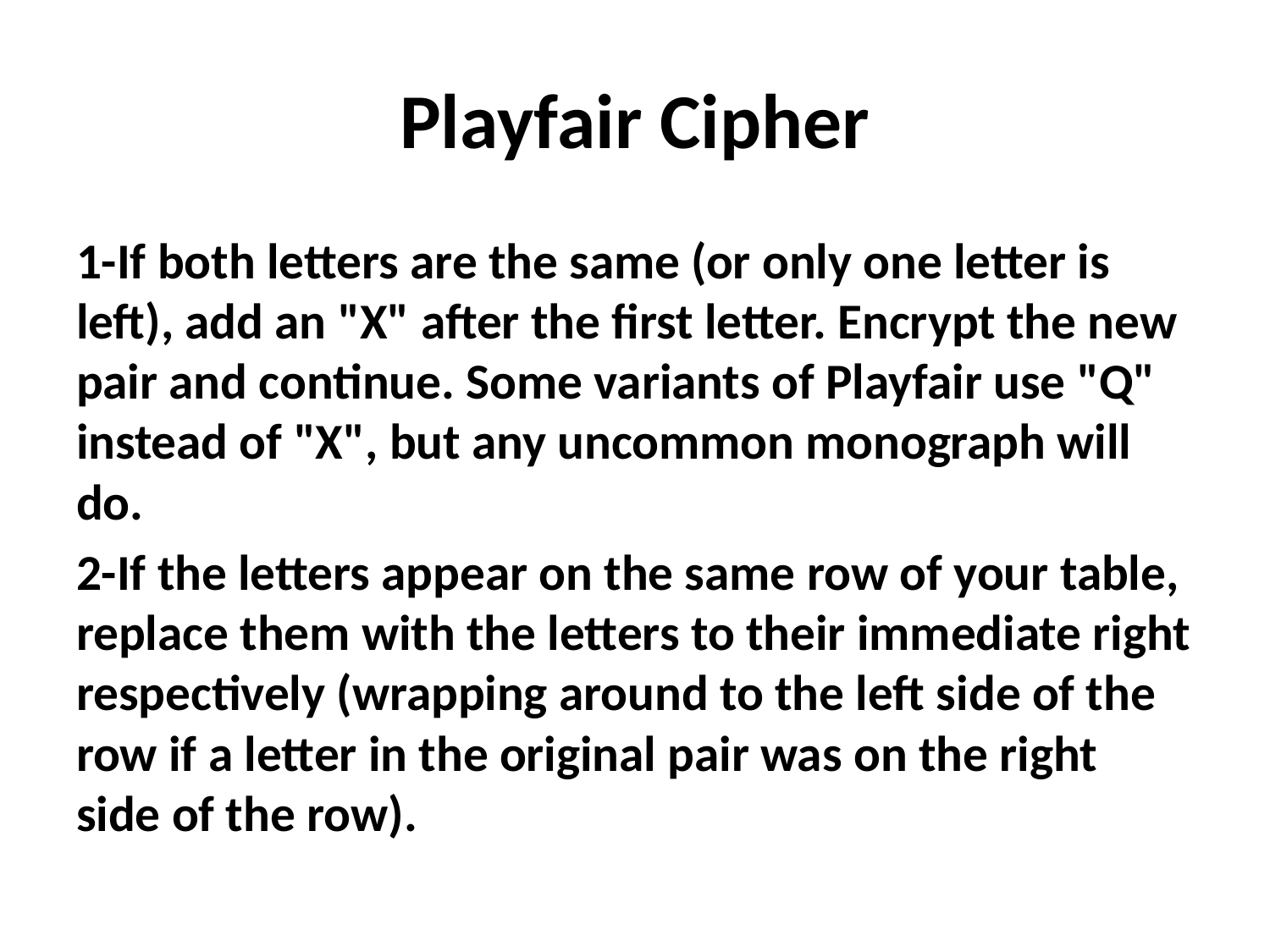

# Playfair Cipher
1-If both letters are the same (or only one letter is left), add an "X" after the first letter. Encrypt the new pair and continue. Some variants of Playfair use "Q" instead of "X", but any uncommon monograph will do.
2-If the letters appear on the same row of your table, replace them with the letters to their immediate right respectively (wrapping around to the left side of the row if a letter in the original pair was on the right side of the row).